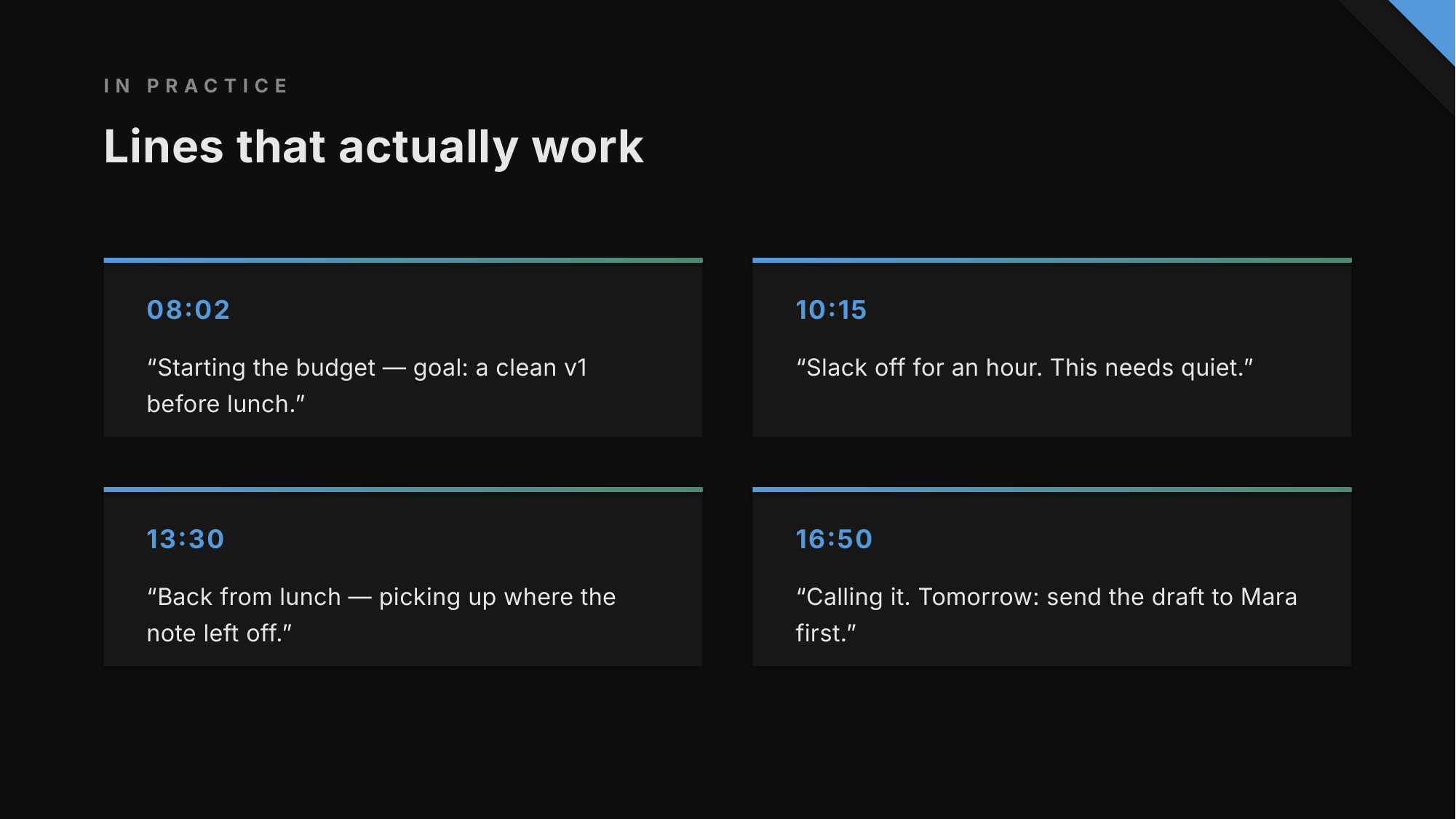

IN PRACTICE
Lines that actually work

08:02
10:15
“Starting the budget — goal: a clean v1 before lunch.”
“Slack off for an hour. This needs quiet.”

13:30
16:50
“Back from lunch — picking up where the note left off.”
“Calling it. Tomorrow: send the draft to Mara first.”